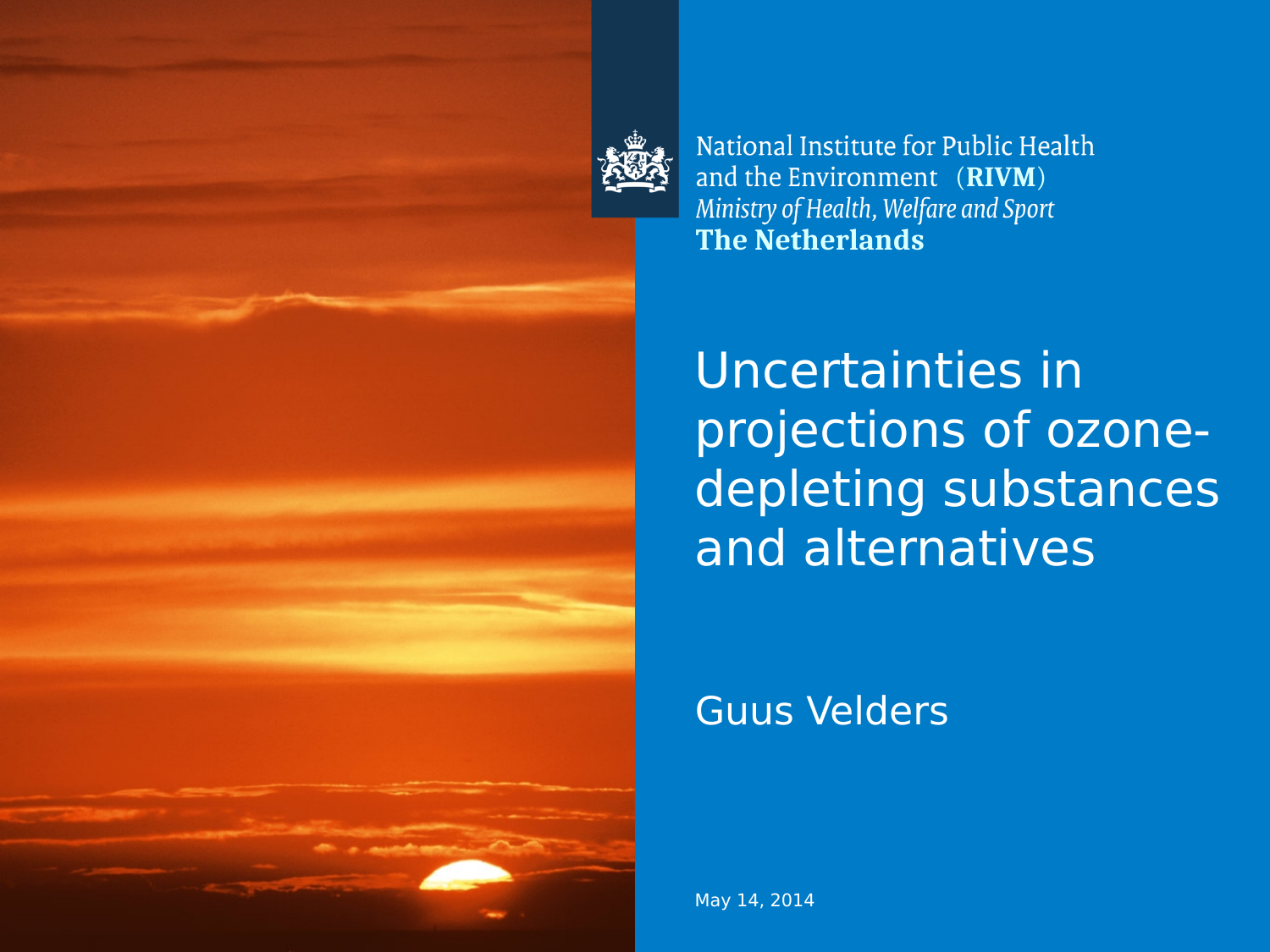

(RIVM)
The Netherlands
# Uncertainties in projections of ozone-depleting substances and alternatives
Guus Velders

1
May 14, 2014